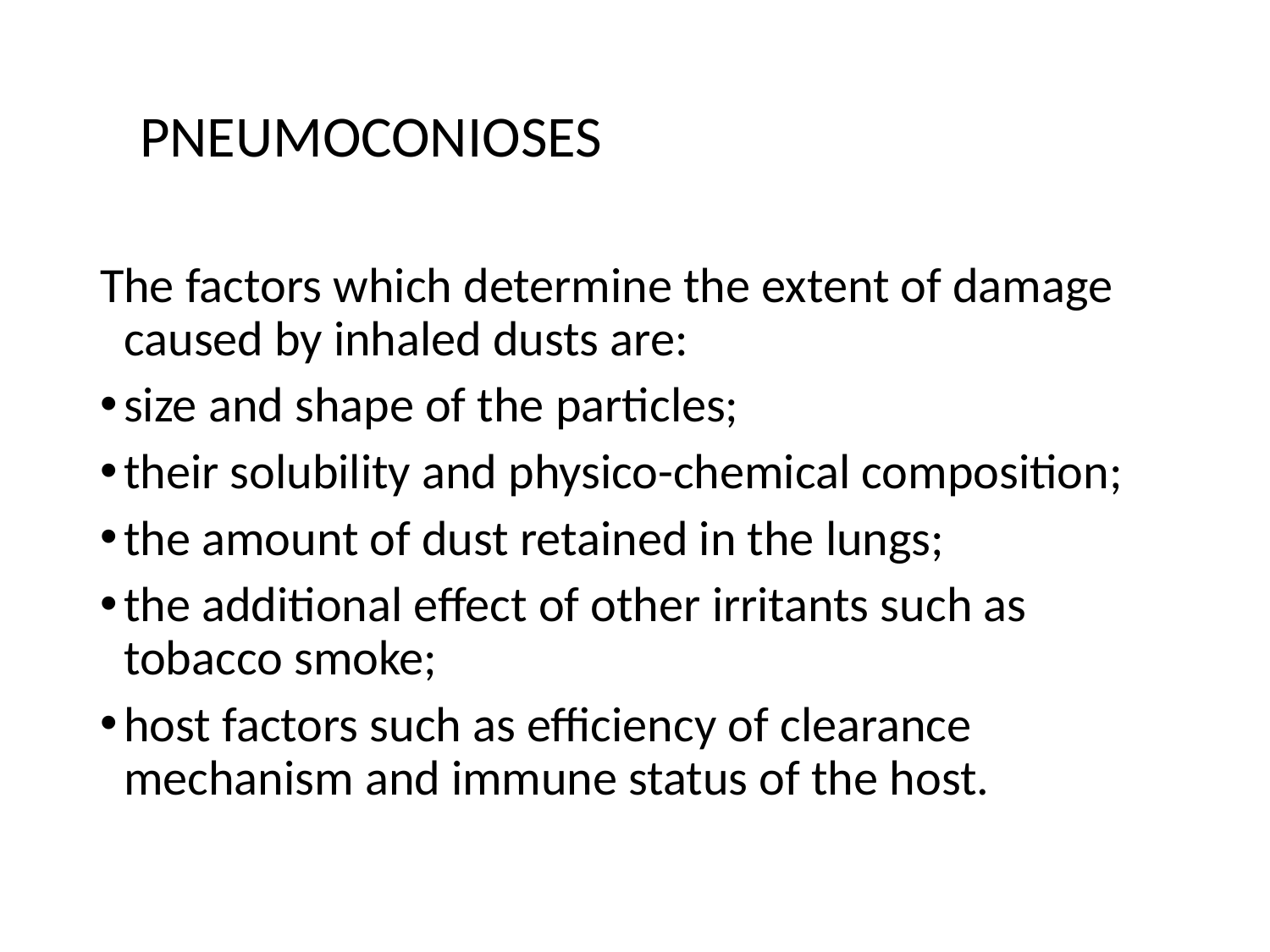

# PNEUMOCONIOSES
The factors which determine the extent of damage caused by inhaled dusts are:
size and shape of the particles;
their solubility and physico-chemical composition;
the amount of dust retained in the lungs;
the additional effect of other irritants such as tobacco smoke;
host factors such as efficiency of clearance mechanism and immune status of the host.